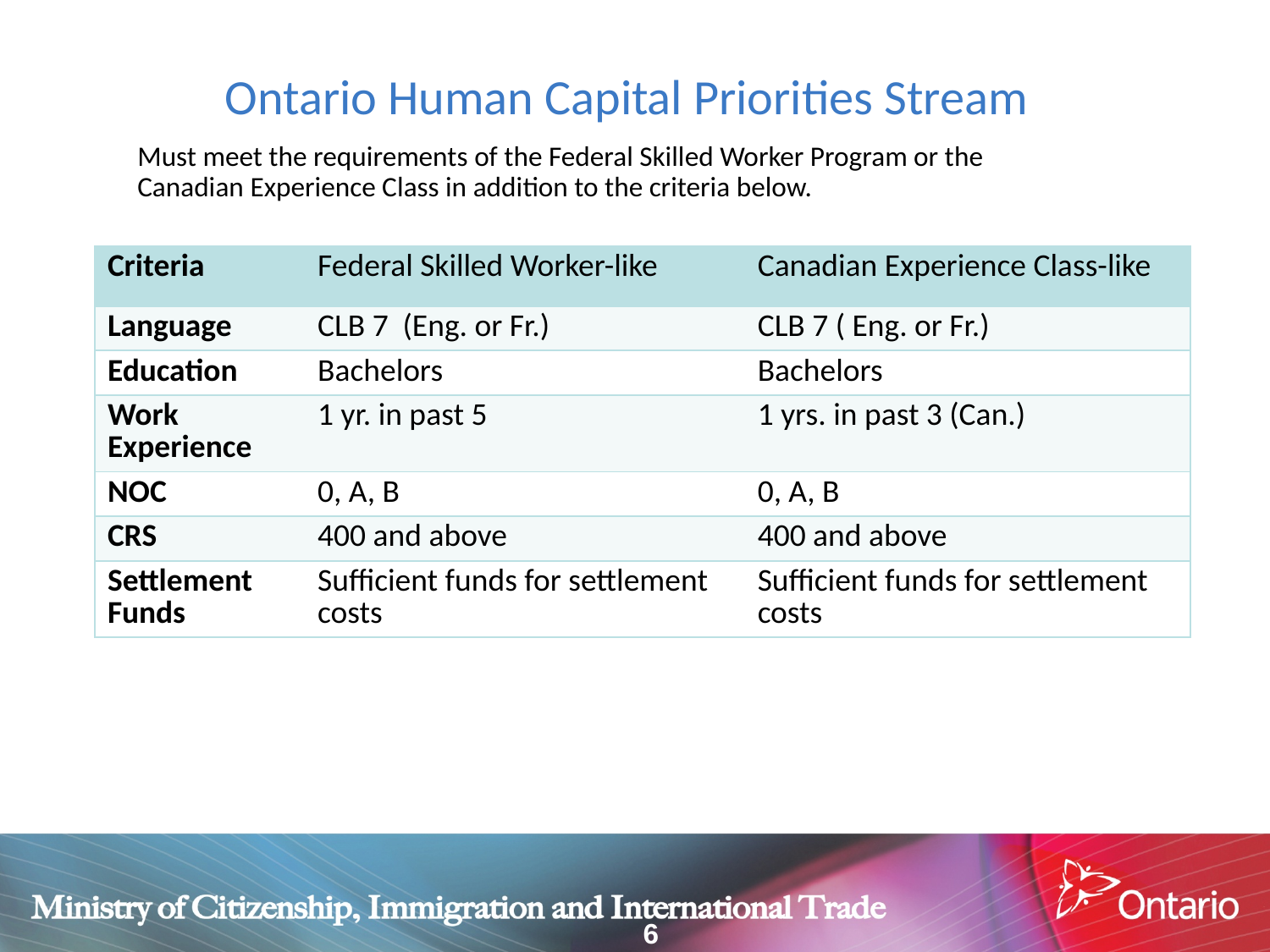

# Ontario Human Capital Priorities Stream
Must meet the requirements of the Federal Skilled Worker Program or the Canadian Experience Class in addition to the criteria below.
| Criteria | Federal Skilled Worker-like | Canadian Experience Class-like |
| --- | --- | --- |
| Language | CLB 7 (Eng. or Fr.) | CLB 7 ( Eng. or Fr.) |
| Education | Bachelors | Bachelors |
| Work Experience | 1 yr. in past 5 | 1 yrs. in past 3 (Can.) |
| NOC | 0, A, B | 0, A, B |
| CRS | 400 and above | 400 and above |
| Settlement Funds | Sufficient funds for settlement costs | Sufficient funds for settlement costs |
6